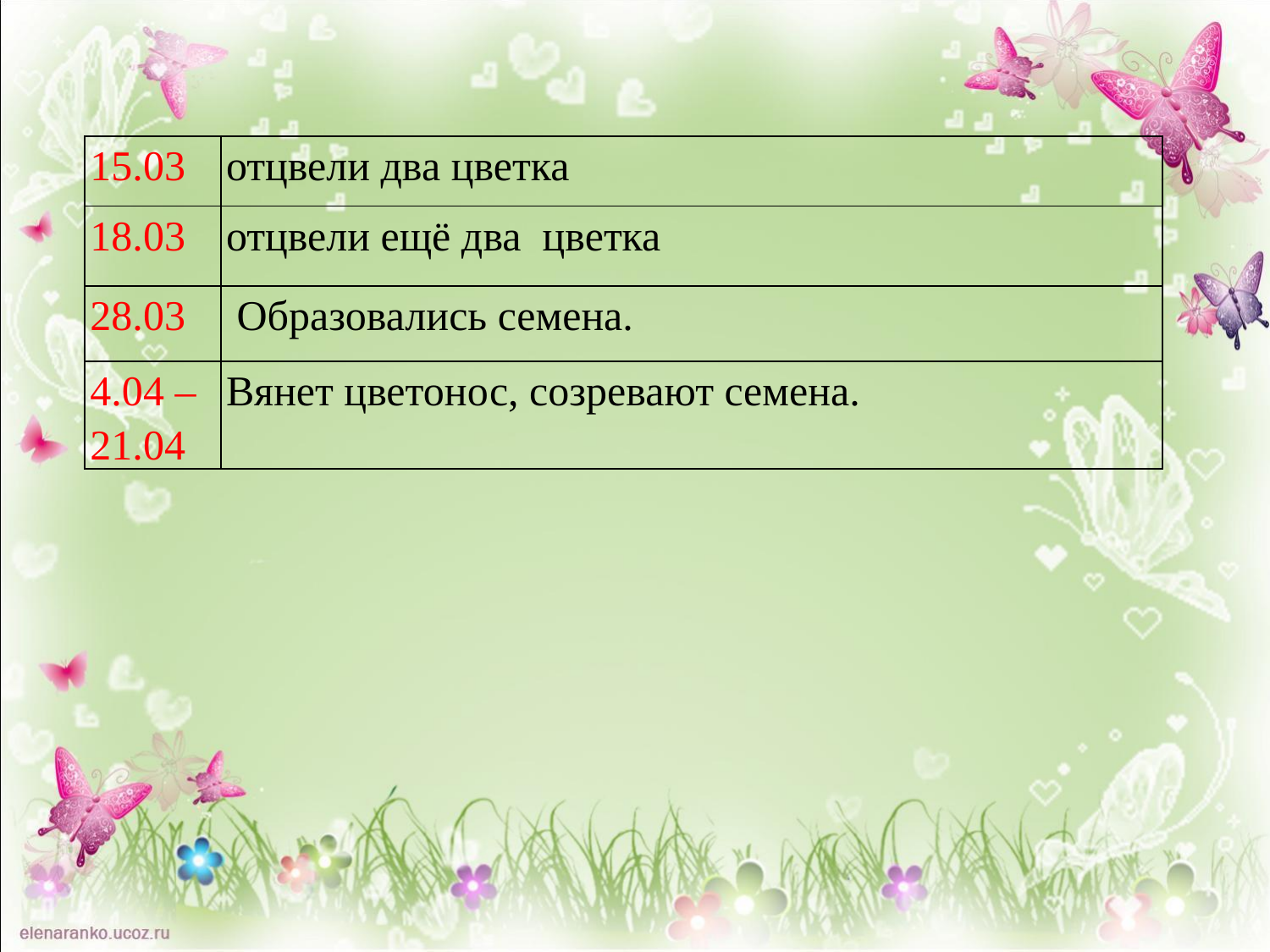

| 15.03 | отцвели два цветка |
| --- | --- |
| 18.03 | отцвели ещё два цветка |
| 28.03 | Образовались семена. |
| 4.04 – 21.04 | Вянет цветонос, созревают семена. |